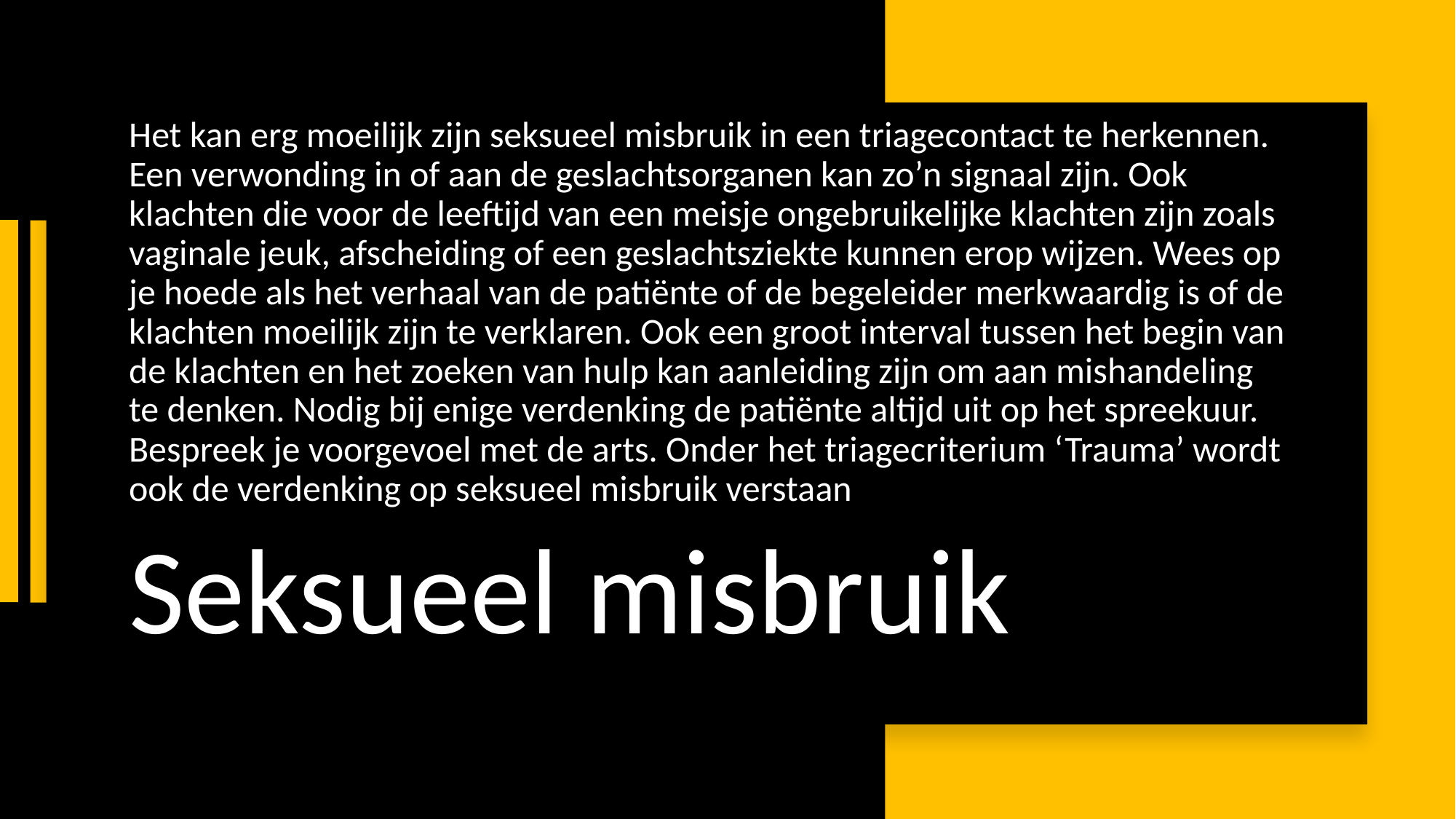

Het kan erg moeilijk zijn seksueel misbruik in een triagecontact te herkennen. Een verwonding in of aan de geslachtsorganen kan zo’n signaal zijn. Ook klachten die voor de leeftijd van een meisje ongebruikelijke klachten zijn zoals vaginale jeuk, afscheiding of een geslachtsziekte kunnen erop wijzen. Wees op je hoede als het verhaal van de patiënte of de begeleider merkwaardig is of de klachten moeilijk zijn te verklaren. Ook een groot interval tussen het begin van de klachten en het zoeken van hulp kan aanleiding zijn om aan mishandeling te denken. Nodig bij enige verdenking de patiënte altijd uit op het spreekuur. Bespreek je voorgevoel met de arts. Onder het triagecriterium ‘Trauma’ wordt ook de verdenking op seksueel misbruik verstaan

# Seksueel misbruik